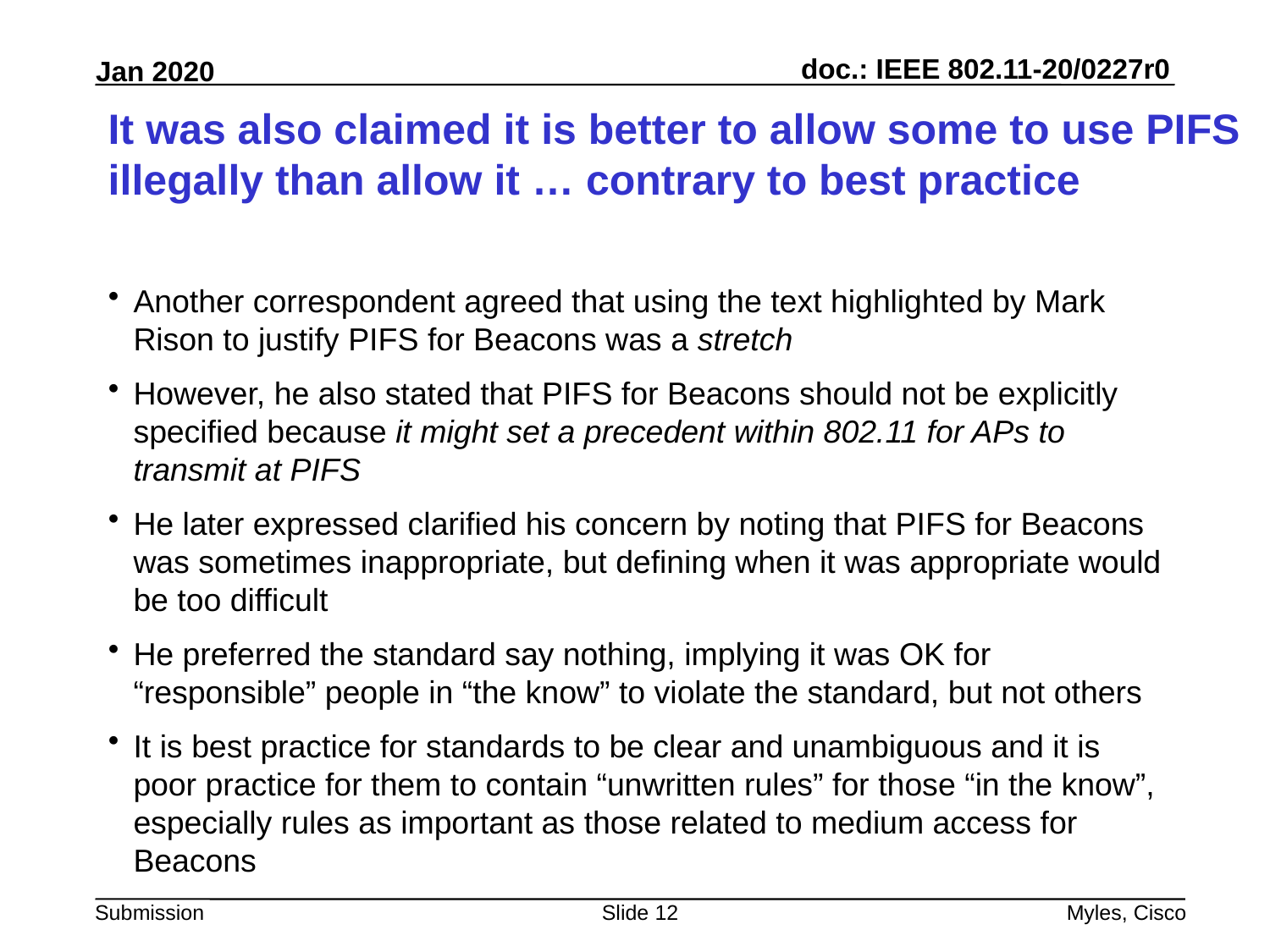

# It was also claimed it is better to allow some to use PIFS illegally than allow it … contrary to best practice
Another correspondent agreed that using the text highlighted by Mark Rison to justify PIFS for Beacons was a stretch
However, he also stated that PIFS for Beacons should not be explicitly specified because it might set a precedent within 802.11 for APs to transmit at PIFS
He later expressed clarified his concern by noting that PIFS for Beacons was sometimes inappropriate, but defining when it was appropriate would be too difficult
He preferred the standard say nothing, implying it was OK for “responsible” people in “the know” to violate the standard, but not others
It is best practice for standards to be clear and unambiguous and it is poor practice for them to contain “unwritten rules” for those “in the know”, especially rules as important as those related to medium access for Beacons
Slide 12
Myles, Cisco